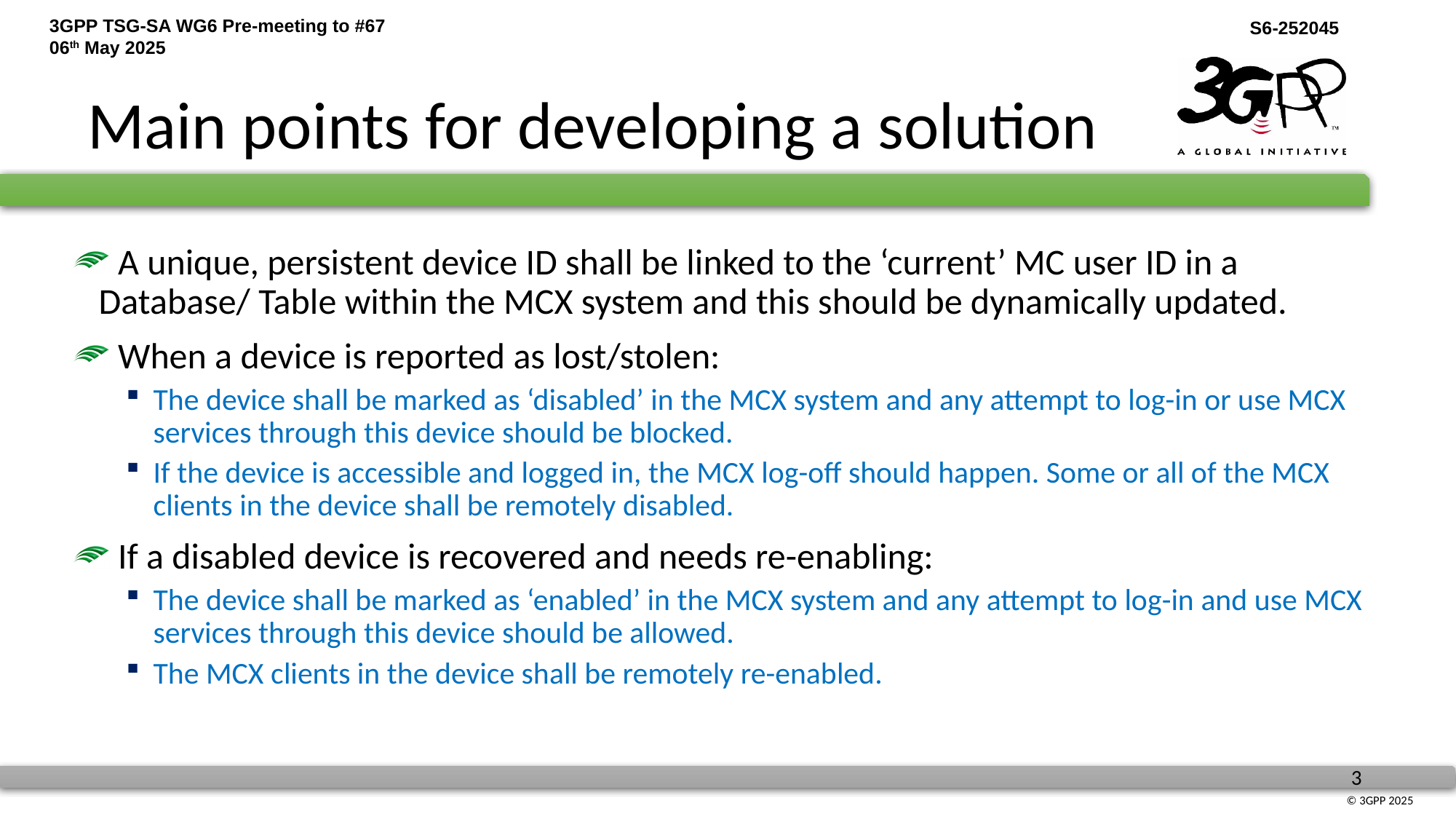

# Main points for developing a solution
 A unique, persistent device ID shall be linked to the ‘current’ MC user ID in a Database/ Table within the MCX system and this should be dynamically updated.
 When a device is reported as lost/stolen:
The device shall be marked as ‘disabled’ in the MCX system and any attempt to log-in or use MCX services through this device should be blocked.
If the device is accessible and logged in, the MCX log-off should happen. Some or all of the MCX clients in the device shall be remotely disabled.
 If a disabled device is recovered and needs re-enabling:
The device shall be marked as ‘enabled’ in the MCX system and any attempt to log-in and use MCX services through this device should be allowed.
The MCX clients in the device shall be remotely re-enabled.